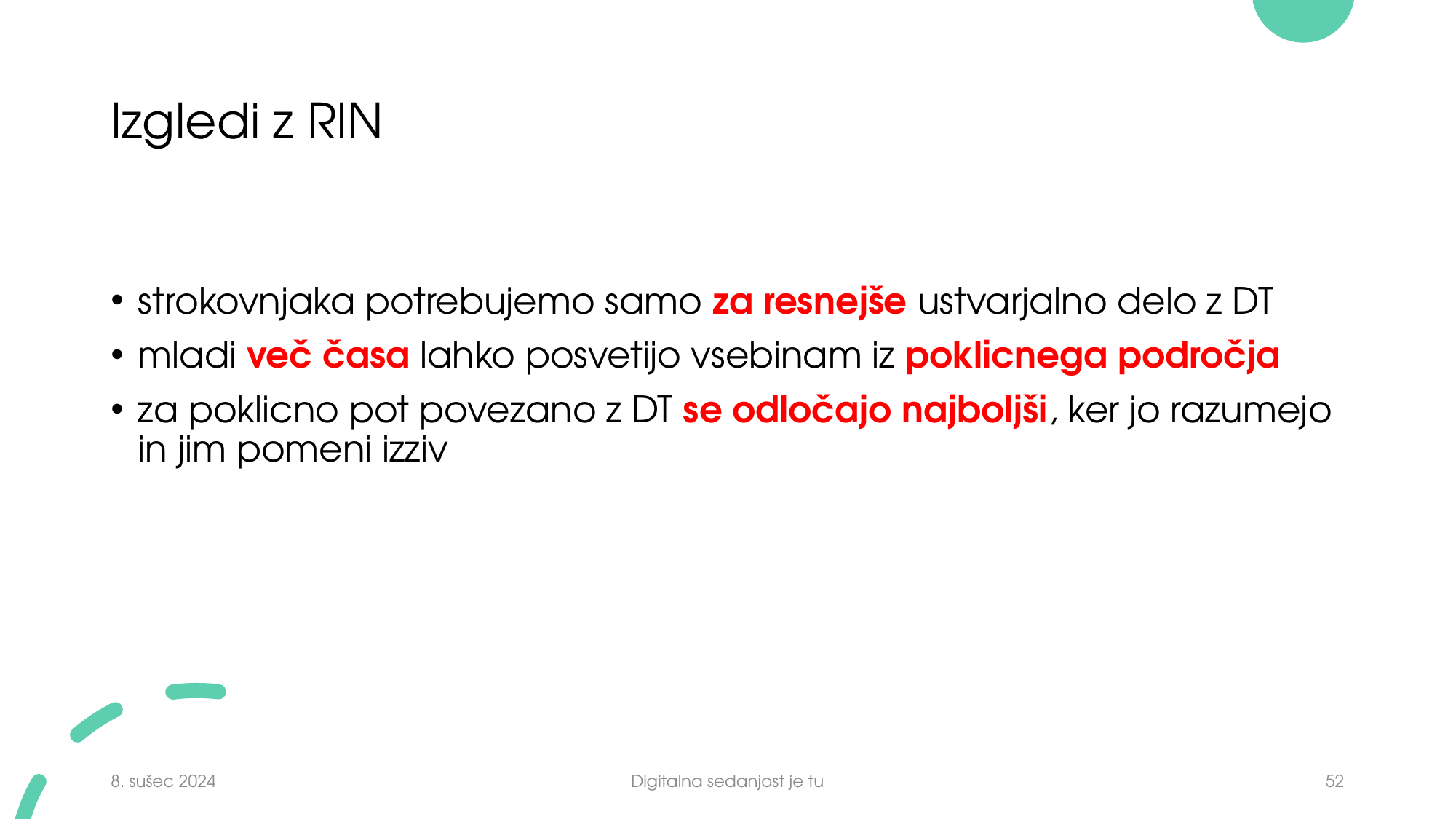

# Izgledi z RIN

strokovnjaka potrebujemo samo za resnejše ustvarjalno delo z DT
mladi več časa lahko posvetijo vsebinam iz poklicnega področja
za poklicno pot povezano z DT se odločajo najboljši, ker jo razumejo in jim pomeni izziv

8. sušec 2024
Digitalna sedanjost je tu
52